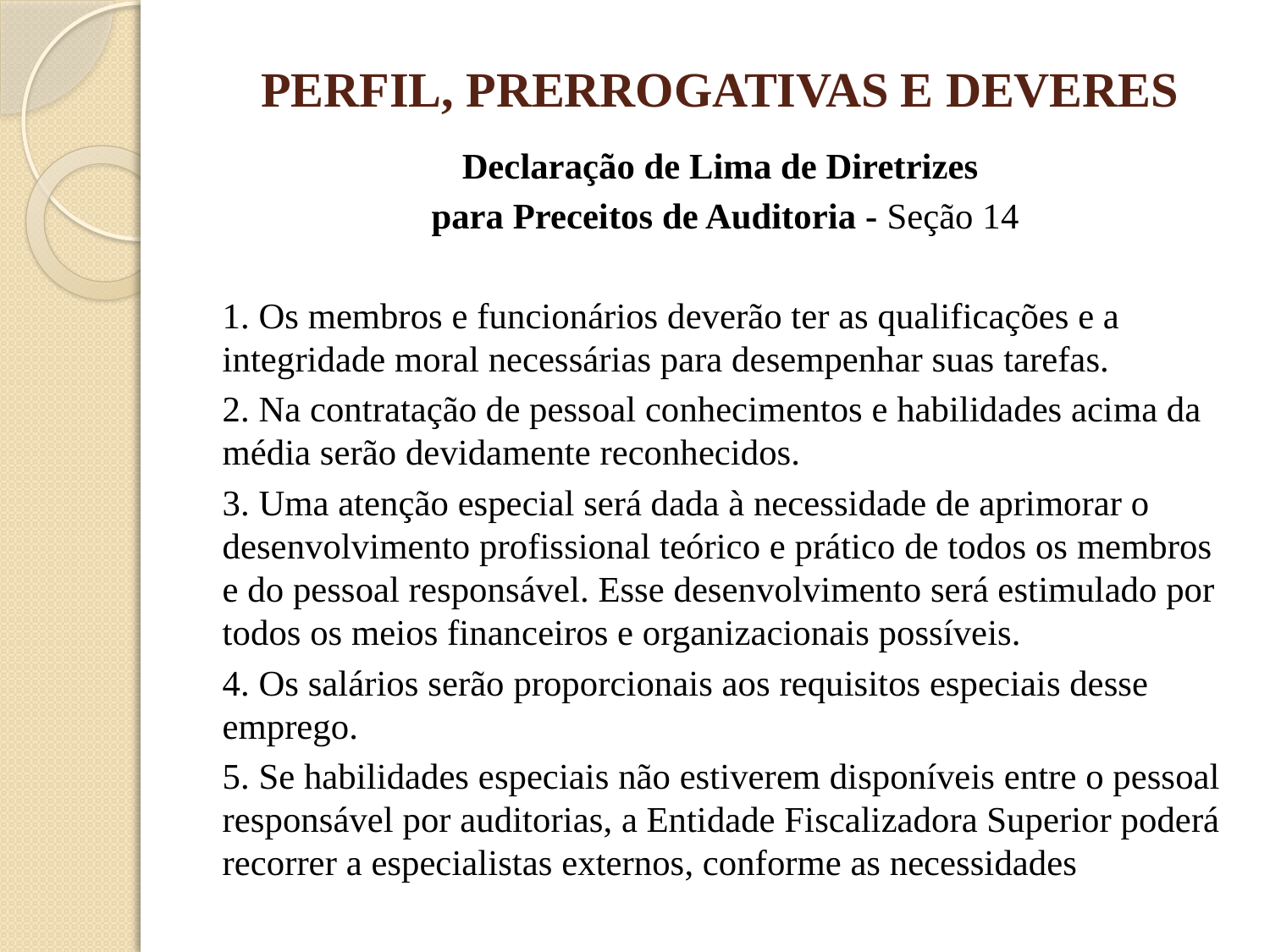

# PERFIL, PRERROGATIVAS E DEVERES
Declaração de Lima de Diretrizes
para Preceitos de Auditoria - Seção 14

1. Os membros e funcionários deverão ter as qualificações e a integridade moral necessárias para desempenhar suas tarefas.
2. Na contratação de pessoal conhecimentos e habilidades acima da média serão devidamente reconhecidos.
3. Uma atenção especial será dada à necessidade de aprimorar o desenvolvimento profissional teórico e prático de todos os membros e do pessoal responsável. Esse desenvolvimento será estimulado por todos os meios financeiros e organizacionais possíveis.
4. Os salários serão proporcionais aos requisitos especiais desse emprego.
5. Se habilidades especiais não estiverem disponíveis entre o pessoal responsável por auditorias, a Entidade Fiscalizadora Superior poderá recorrer a especialistas externos, conforme as necessidades